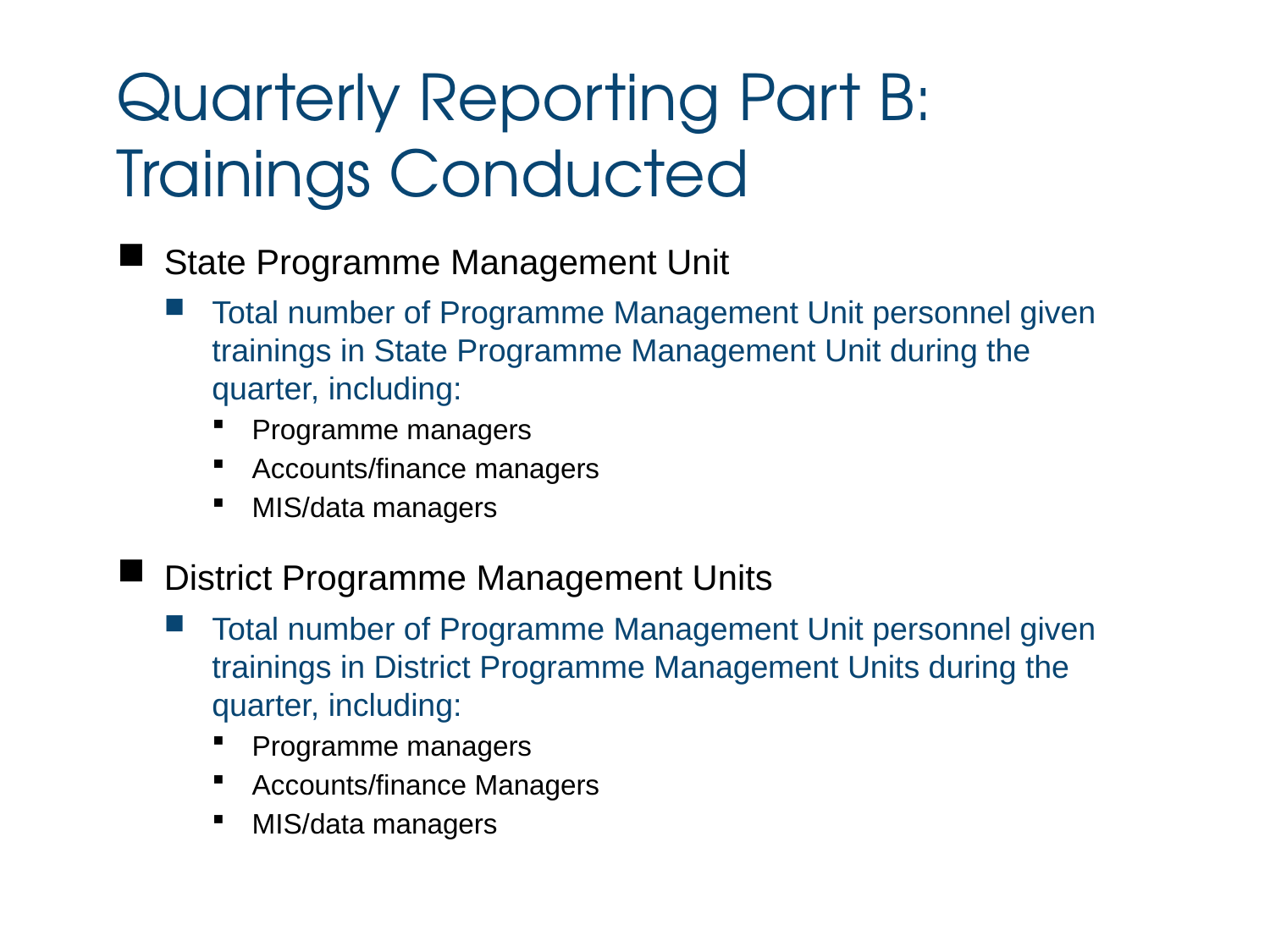

# Quarterly Reporting Part B: Trainings Conducted
State Programme Management Unit
Total number of Programme Management Unit personnel given trainings in State Programme Management Unit during the quarter, including:
Programme managers
Accounts/finance managers
MIS/data managers
District Programme Management Units
Total number of Programme Management Unit personnel given trainings in District Programme Management Units during the quarter, including:
Programme managers
Accounts/finance Managers
MIS/data managers